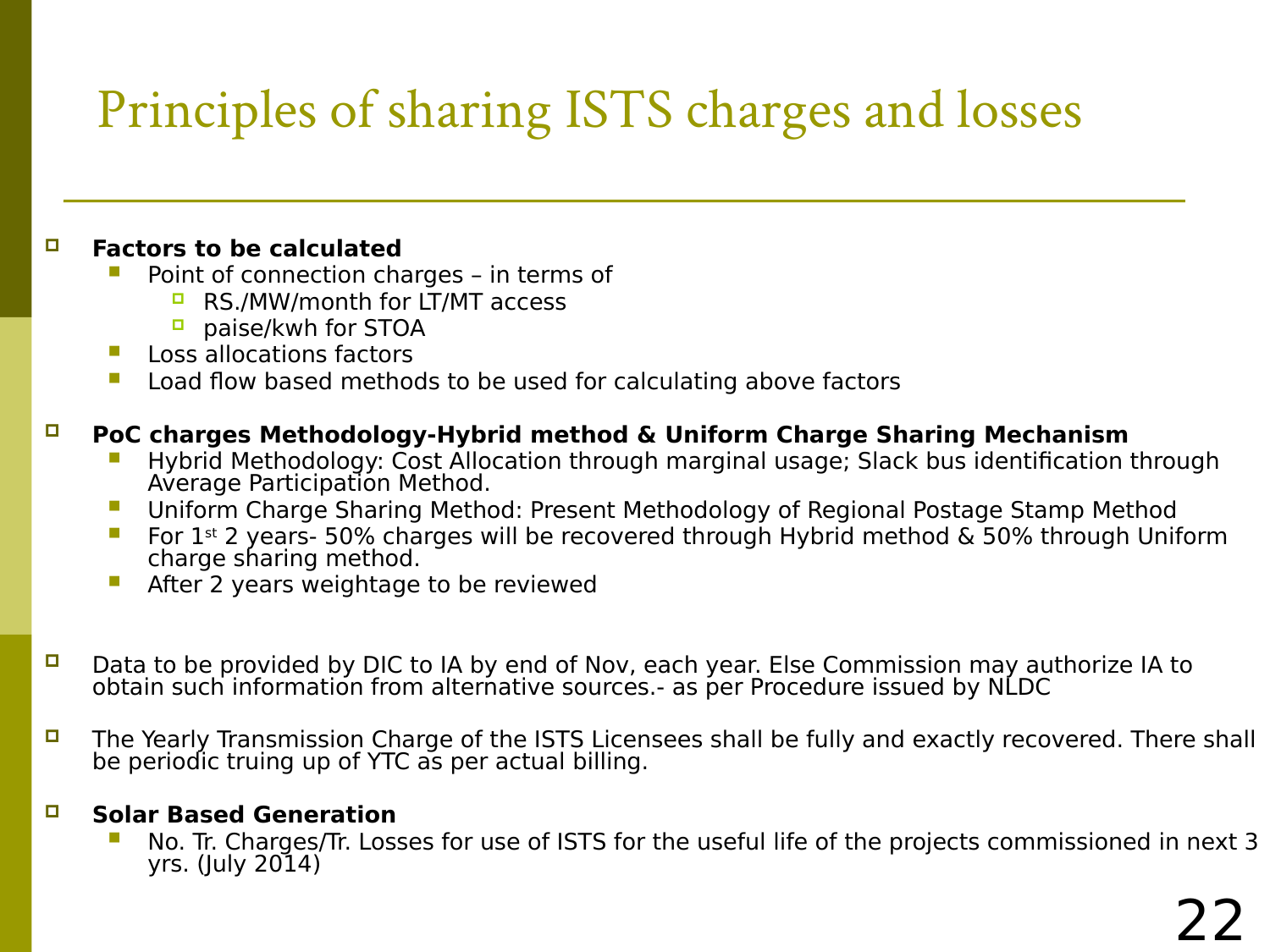

Principles of sharing ISTS charges and losses
Factors to be calculated
Point of connection charges – in terms of
RS./MW/month for LT/MT access
paise/kwh for STOA
Loss allocations factors
Load flow based methods to be used for calculating above factors

PoC charges Methodology-Hybrid method & Uniform Charge Sharing Mechanism
Hybrid Methodology: Cost Allocation through marginal usage; Slack bus identification through Average Participation Method.
Uniform Charge Sharing Method: Present Methodology of Regional Postage Stamp Method
For 1st 2 years- 50% charges will be recovered through Hybrid method & 50% through Uniform charge sharing method.
After 2 years weightage to be reviewed

Data to be provided by DIC to IA by end of Nov, each year. Else Commission may authorize IA to obtain such information from alternative sources.- as per Procedure issued by NLDC

The Yearly Transmission Charge of the ISTS Licensees shall be fully and exactly recovered. There shall be periodic truing up of YTC as per actual billing.

Solar Based Generation
No. Tr. Charges/Tr. Losses for use of ISTS for the useful life of the projects commissioned in next 3 yrs. (July 2014)
22